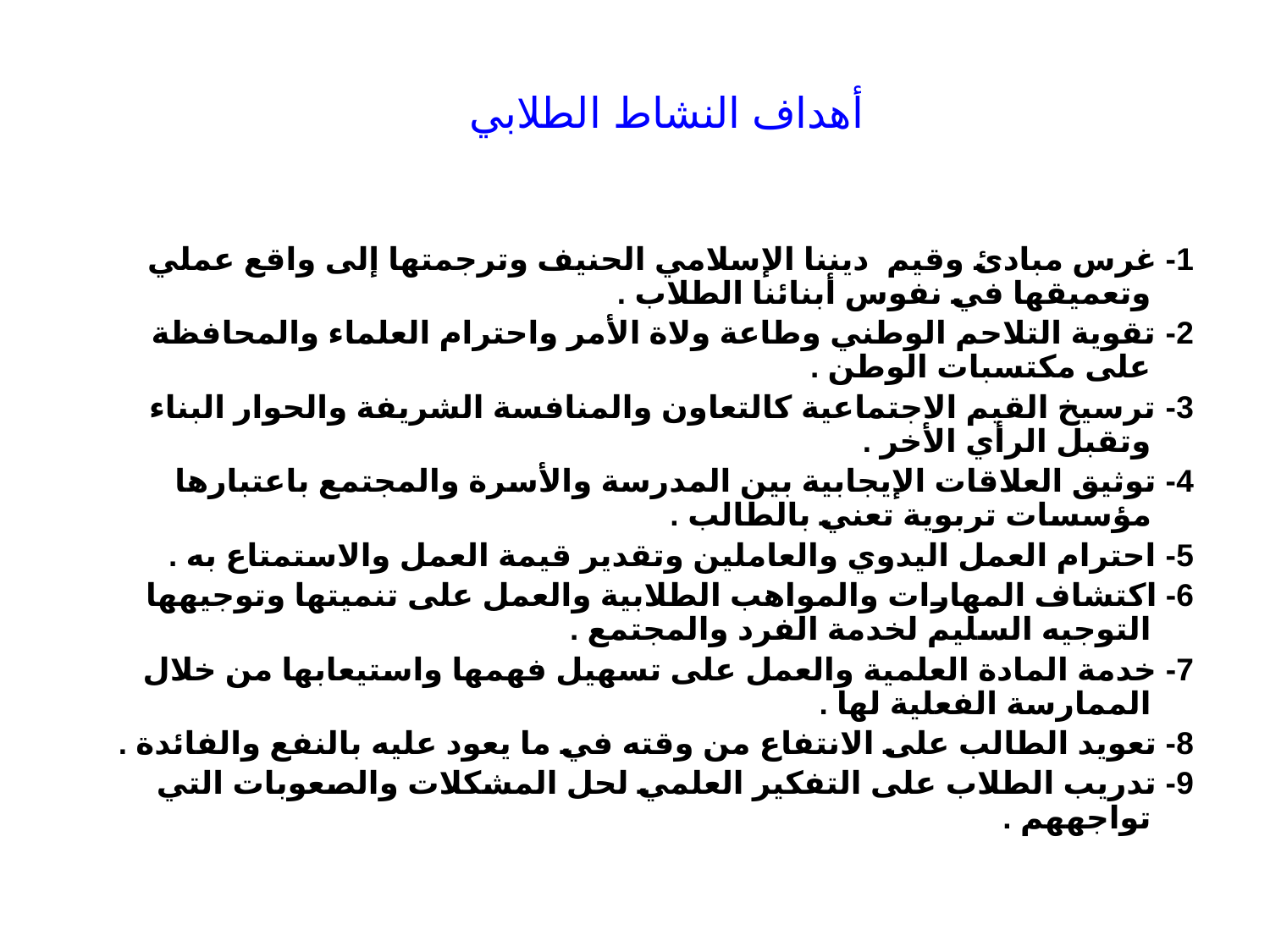

# أهداف النشاط الطلابي
1- غرس مبادئ وقيم  ديننا الإسلامي الحنيف وترجمتها إلى واقع عملي وتعميقها في نفوس أبنائنا الطلاب .
2- تقوية التلاحم الوطني وطاعة ولاة الأمر واحترام العلماء والمحافظة على مكتسبات الوطن .
3- ترسيخ القيم الاجتماعية كالتعاون والمنافسة الشريفة والحوار البناء وتقبل الرأي الأخر .
4- توثيق العلاقات الإيجابية بين المدرسة والأسرة والمجتمع باعتبارها مؤسسات تربوية تعني بالطالب .
5- احترام العمل اليدوي والعاملين وتقدير قيمة العمل والاستمتاع به .
6- اكتشاف المهارات والمواهب الطلابية والعمل على تنميتها وتوجيهها التوجيه السليم لخدمة الفرد والمجتمع .
7- خدمة المادة العلمية والعمل على تسهيل فهمها واستيعابها من خلال الممارسة الفعلية لها .
8- تعويد الطالب على الانتفاع من وقته في ما يعود عليه بالنفع والفائدة .
9- تدريب الطلاب على التفكير العلمي لحل المشكلات والصعوبات التي تواجههم .